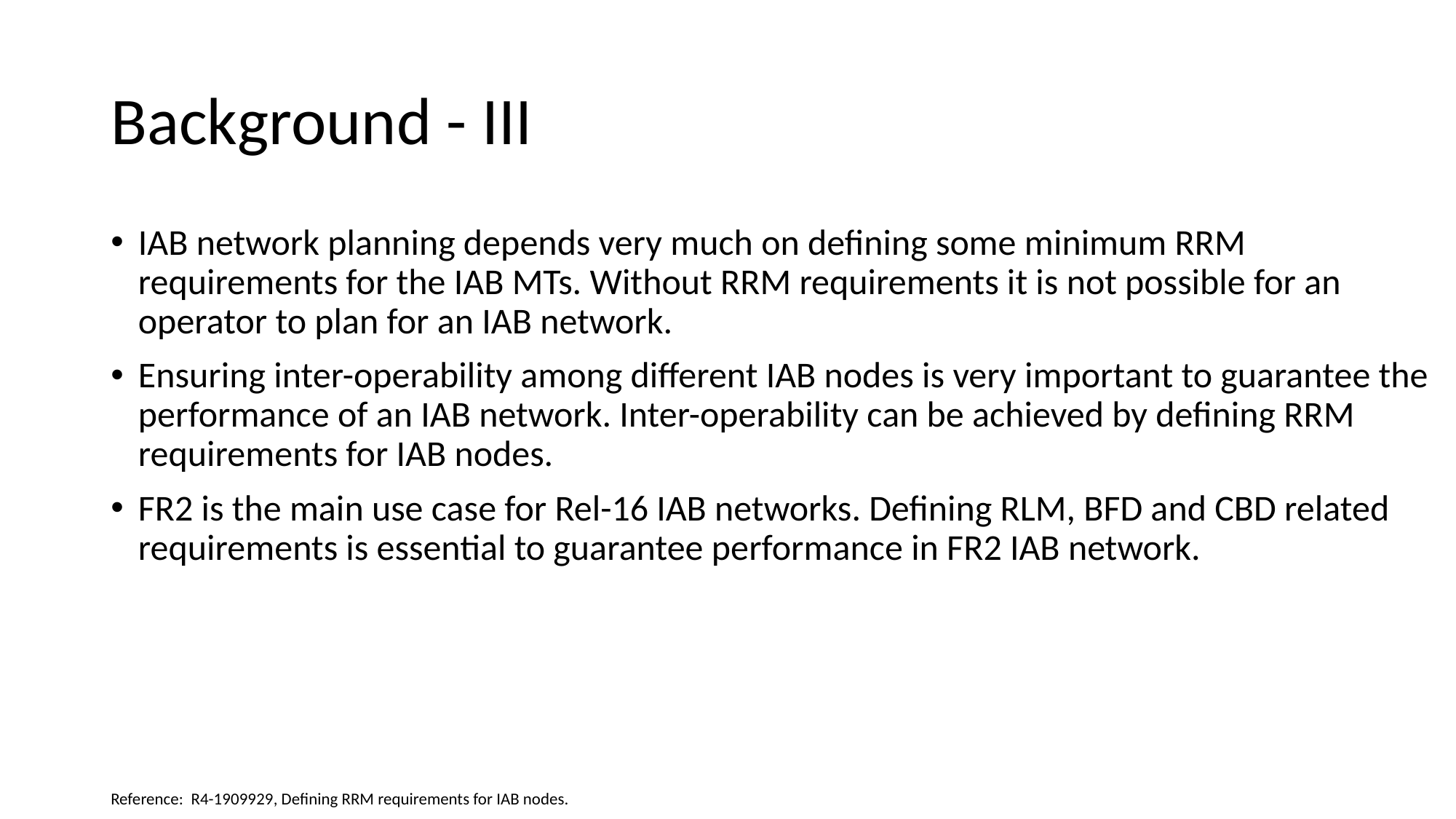

# Background - III
IAB network planning depends very much on defining some minimum RRM requirements for the IAB MTs. Without RRM requirements it is not possible for an operator to plan for an IAB network.
Ensuring inter-operability among different IAB nodes is very important to guarantee the performance of an IAB network. Inter-operability can be achieved by defining RRM requirements for IAB nodes.
FR2 is the main use case for Rel-16 IAB networks. Defining RLM, BFD and CBD related requirements is essential to guarantee performance in FR2 IAB network.

Reference:  R4-1909929, Defining RRM requirements for IAB nodes.